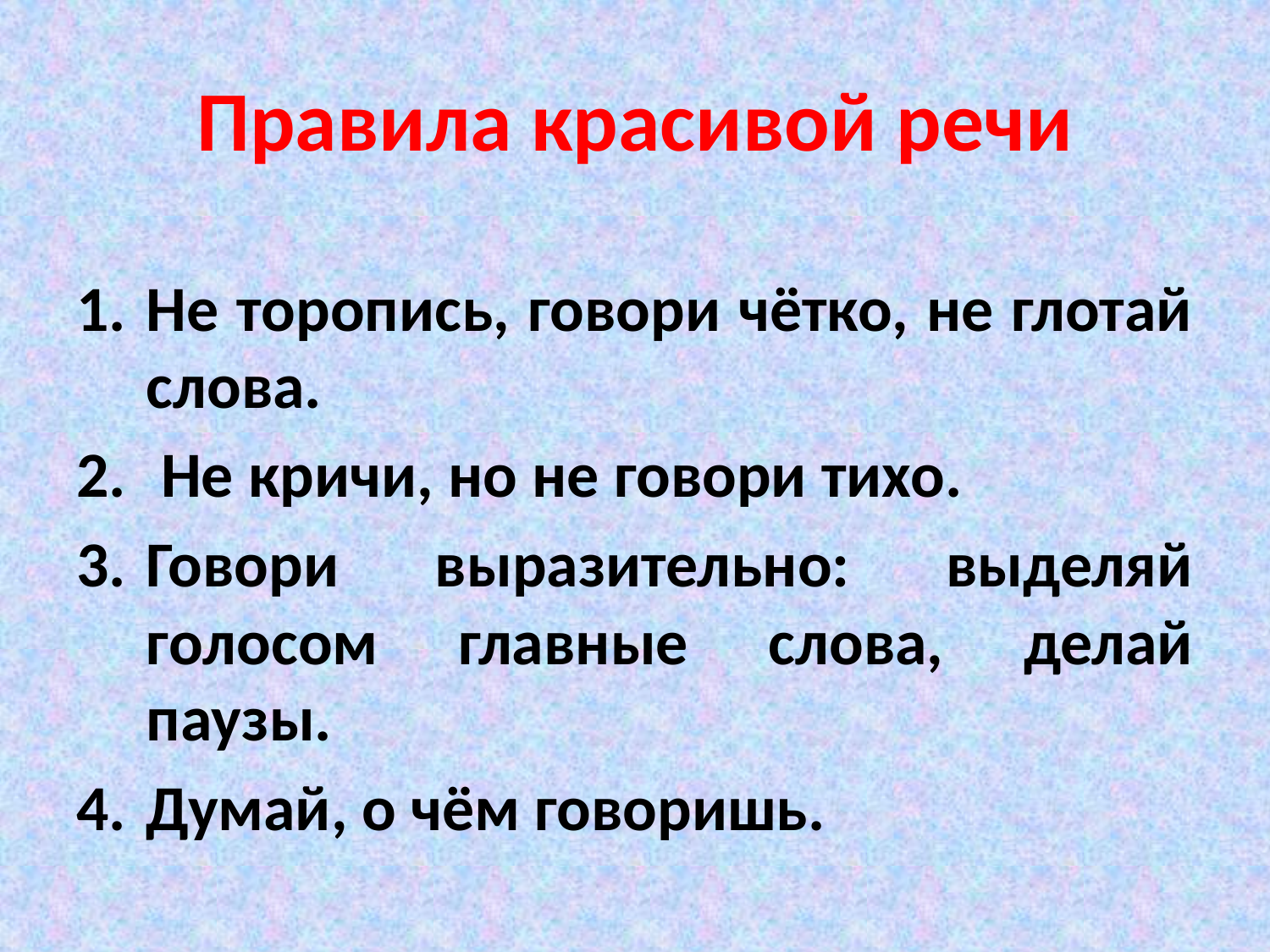

# Правила красивой речи

Не торопись, говори чётко, не глотай слова.
 Не кричи, но не говори тихо.
Говори выразительно: выделяй голосом главные слова, делай паузы.
Думай, о чём говоришь.